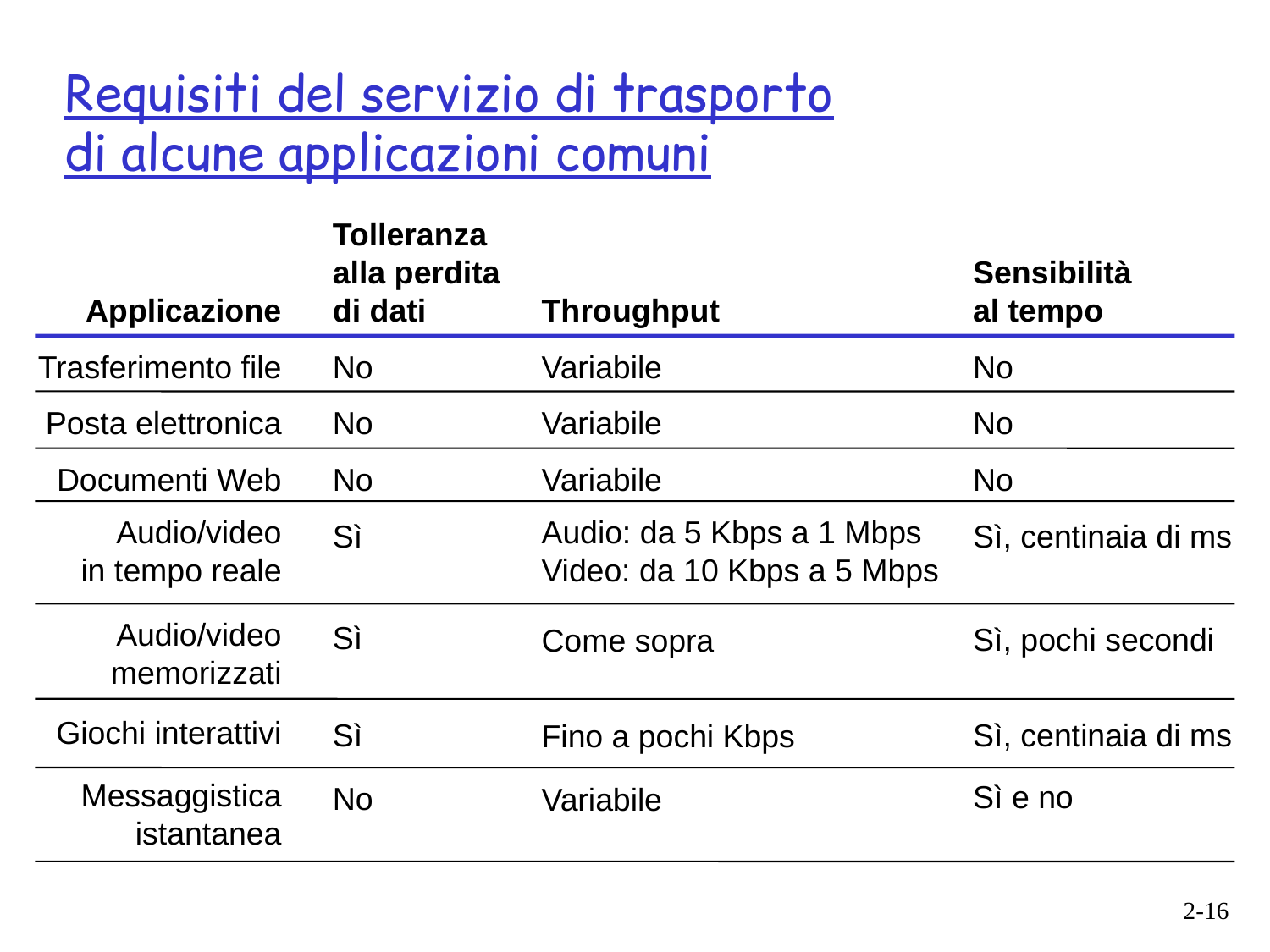

# Requisiti del servizio di trasporto di alcune applicazioni comuni
Applicazione
Trasferimento file
Posta elettronica
Documenti Web
Audio/video
in tempo reale
Audio/video
memorizzati
Giochi interattivi
Messaggistica
istantanea
Tolleranza
alla perdita di dati
No
No
No
Sì

Sì
Sì
No
Throughput
Variabile
Variabile
Variabile
Audio: da 5 Kbps a 1 Mbps
Video: da 10 Kbps a 5 Mbps
Come sopra
Fino a pochi Kbps
Variabile
Sensibilità
al tempo
No
No
No
Sì, centinaia di ms

Sì, pochi secondi
Sì, centinaia di ms
Sì e no

2-16